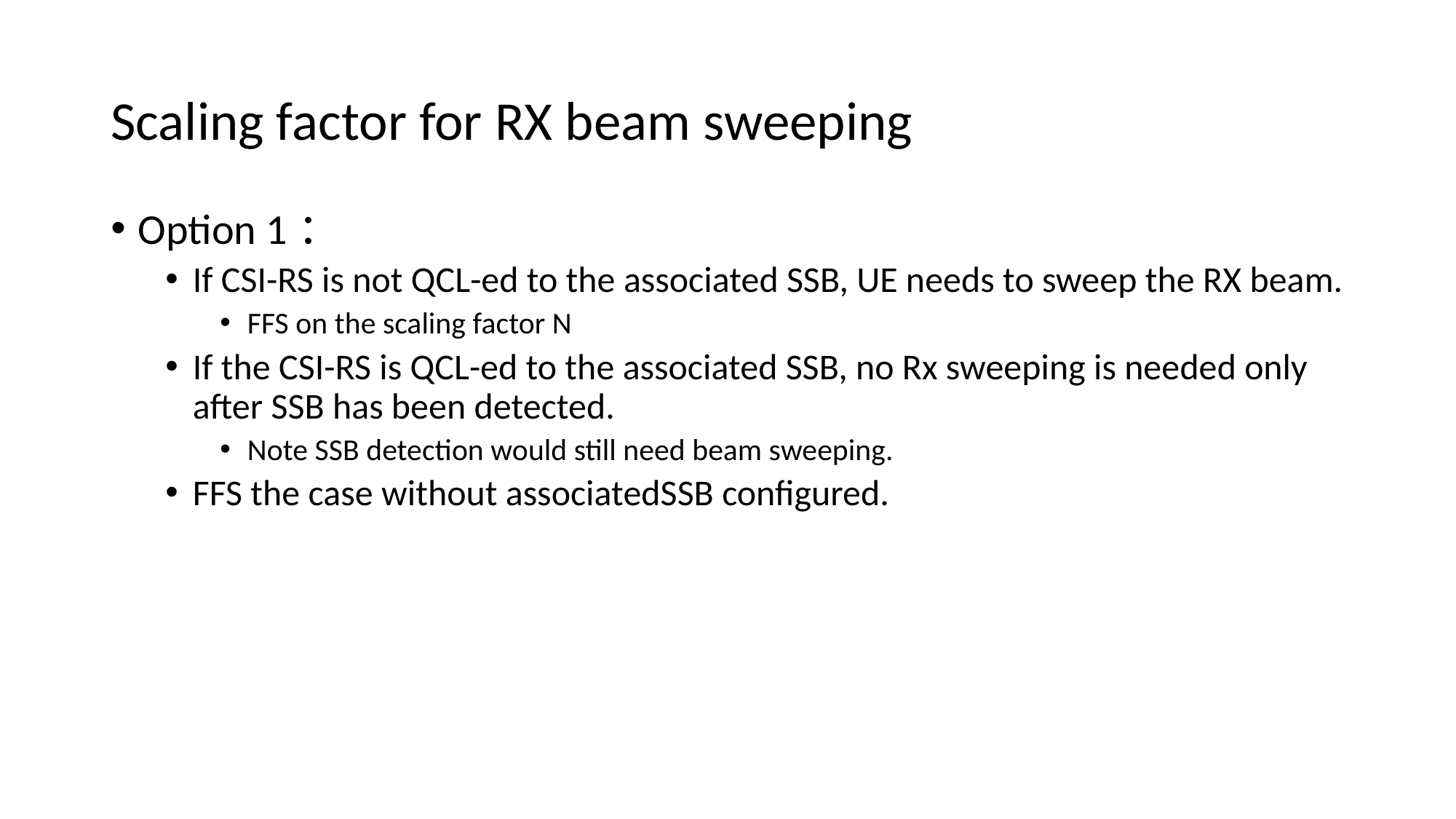

# Scaling factor for RX beam sweeping
Option 1：
If CSI-RS is not QCL-ed to the associated SSB, UE needs to sweep the RX beam.
FFS on the scaling factor N
If the CSI-RS is QCL-ed to the associated SSB, no Rx sweeping is needed only after SSB has been detected.
Note SSB detection would still need beam sweeping.
FFS the case without associatedSSB configured.